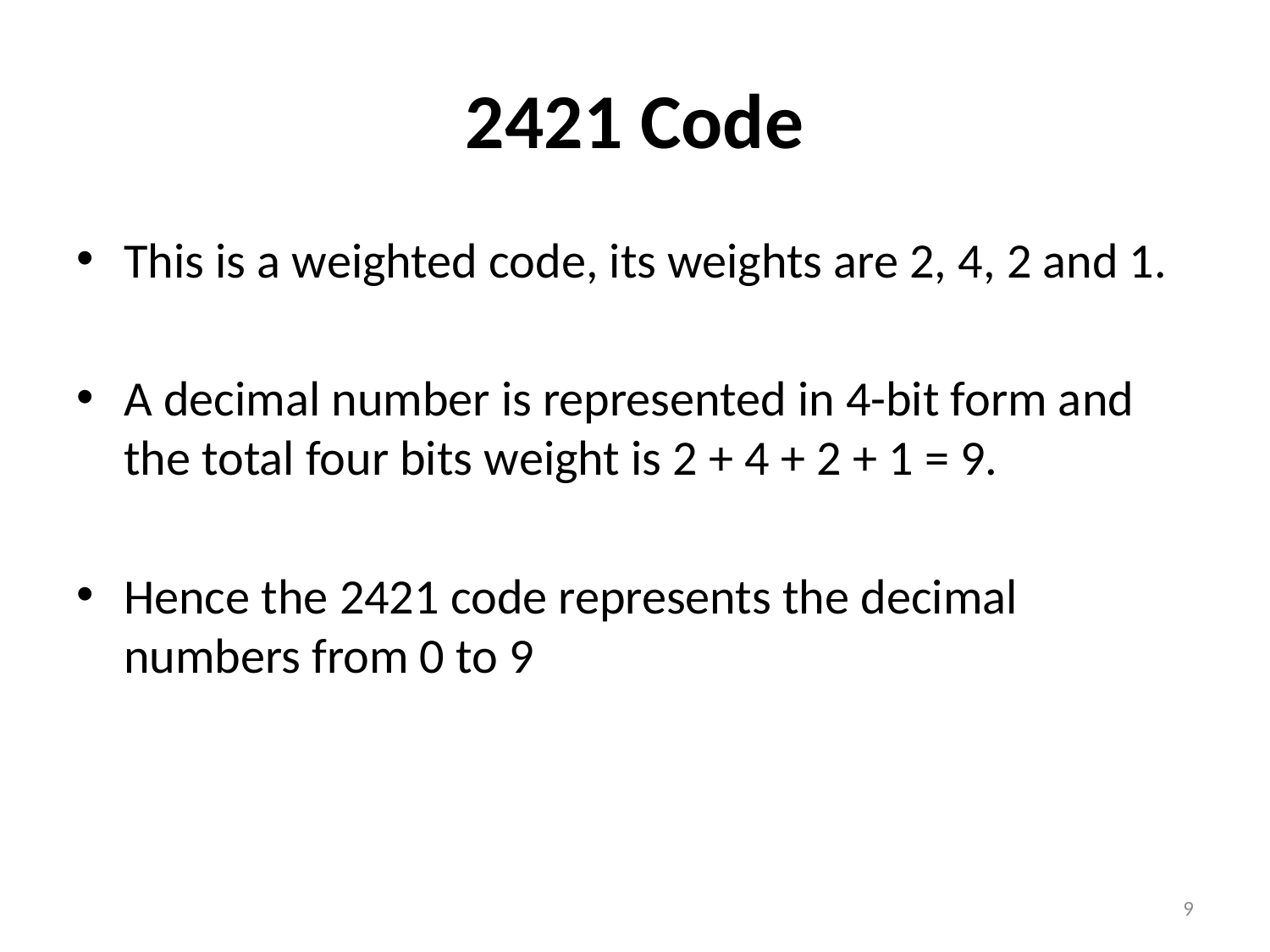

# 2421 Code
This is a weighted code, its weights are 2, 4, 2 and 1.

A decimal number is represented in 4-bit form and the total four bits weight is 2 + 4 + 2 + 1 = 9.

Hence the 2421 code represents the decimal numbers from 0 to 9

9